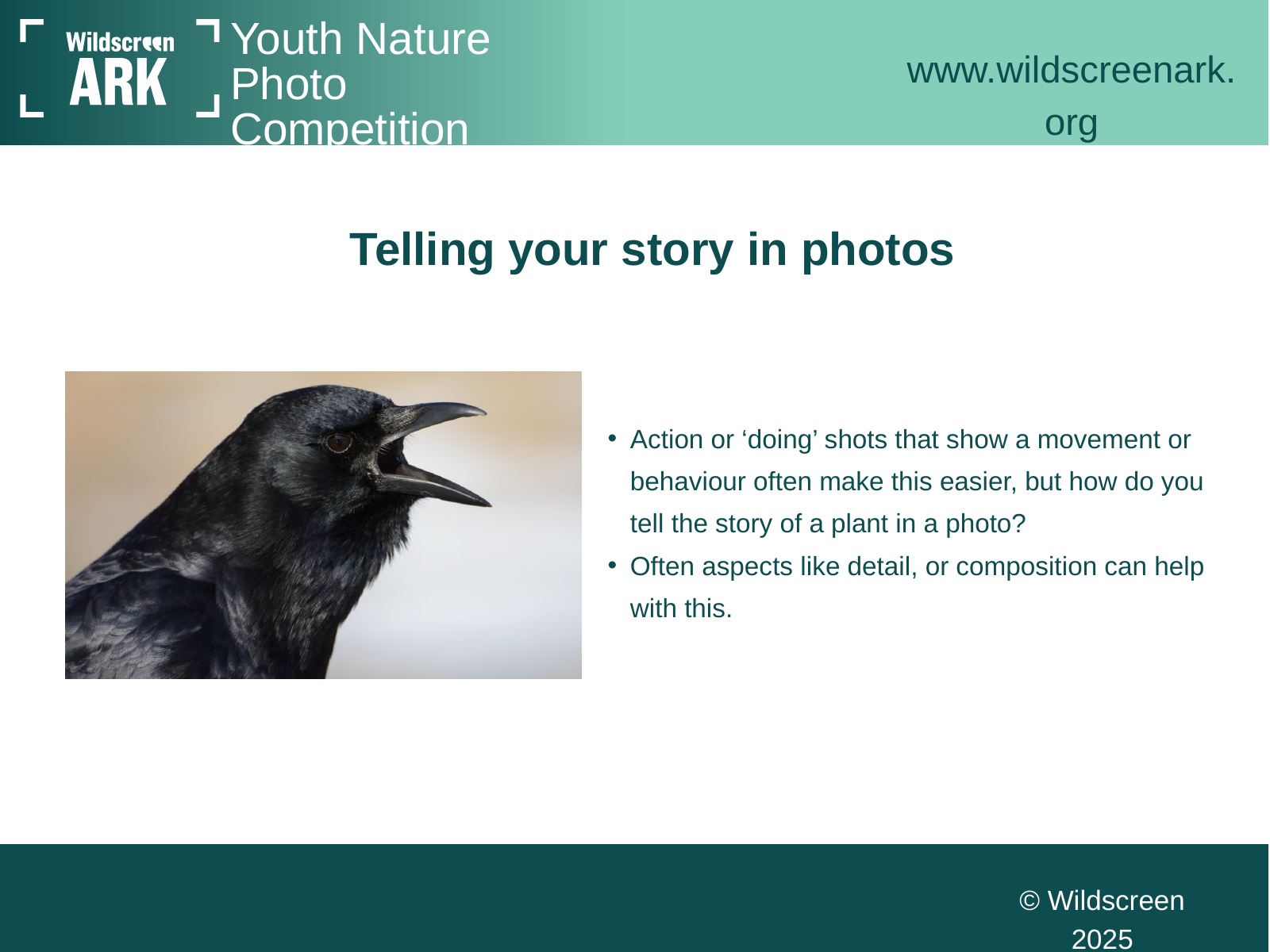

Youth Nature Photo Competition
www.wildscreenark.org
Telling your story in photos

Action or ‘doing’ shots that show a movement or behaviour often make this easier, but how do you tell the story of a plant in a photo?
Often aspects like detail, or composition can help with this.

© Wildscreen 2025